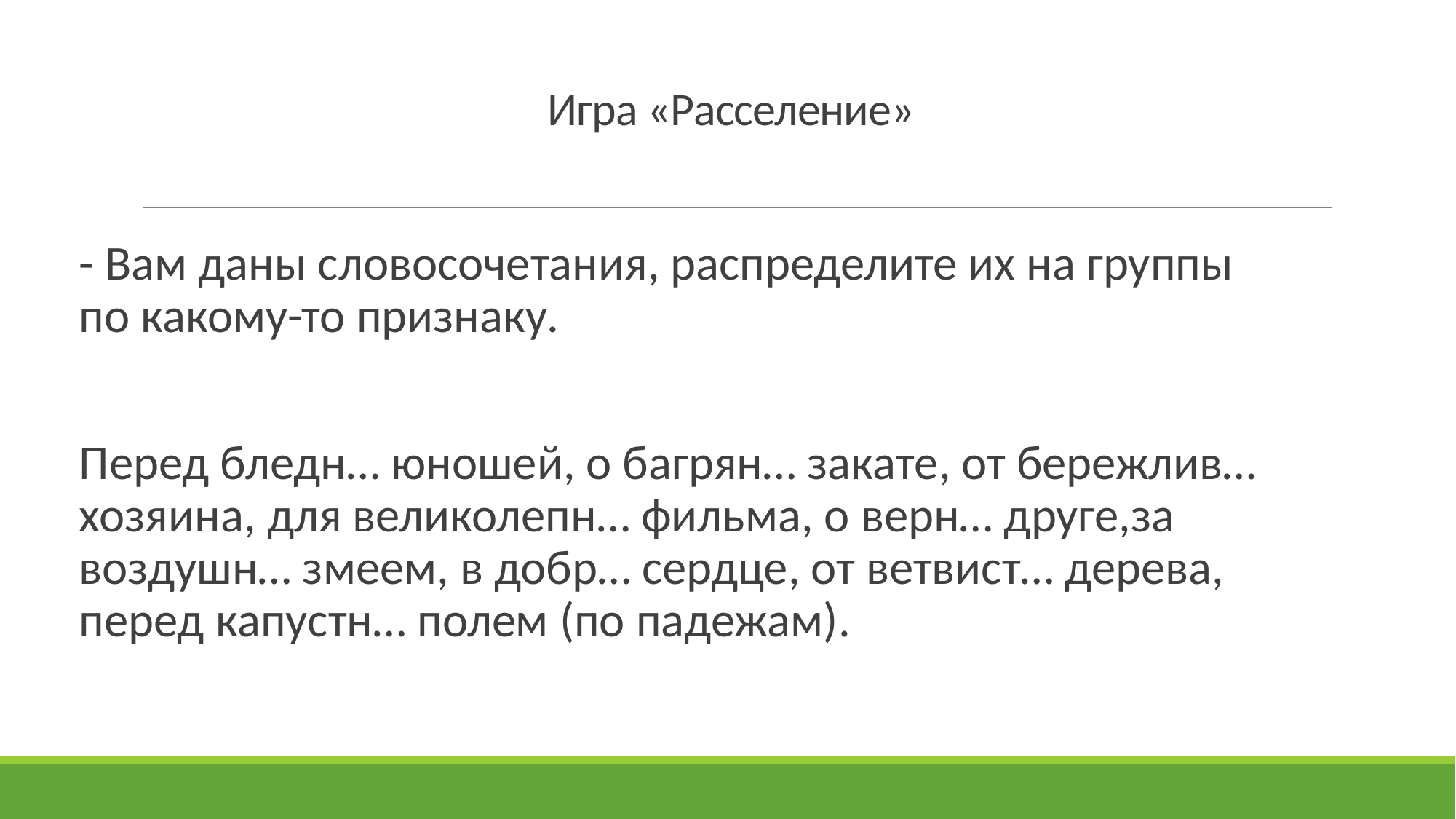

# Игра «Расселение»
- Вам даны словосочетания, распределите их на группы по какому-то признаку.

Перед бледн… юношей, о багрян… закате, от бережлив… хозяина, для великолепн… фильма, о верн… друге,за воздушн… змеем, в добр… сердце, от ветвист… дерева, перед капустн… полем (по падежам).